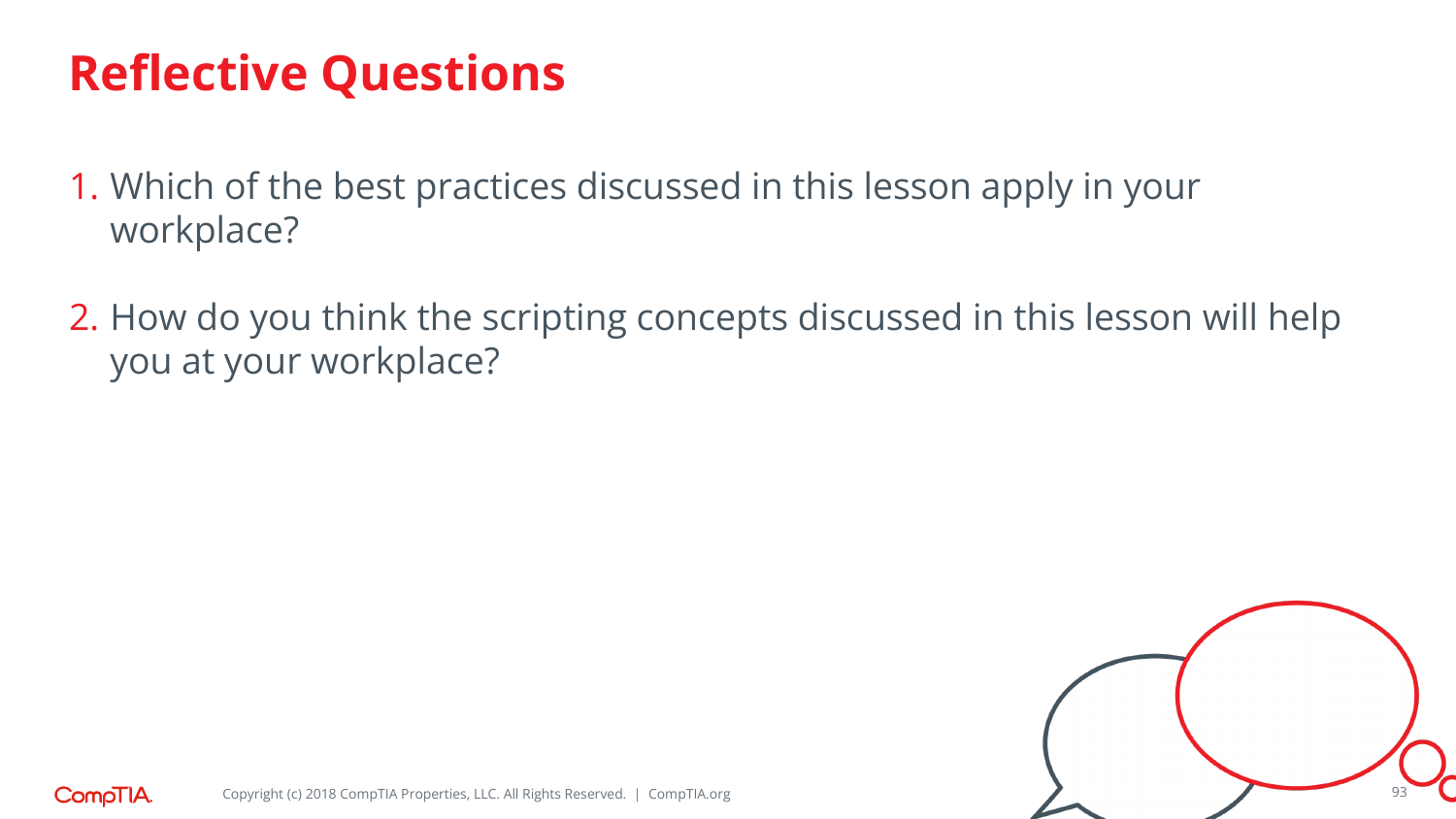

Which of the best practices discussed in this lesson apply in your workplace?
How do you think the scripting concepts discussed in this lesson will help you at your workplace?
93